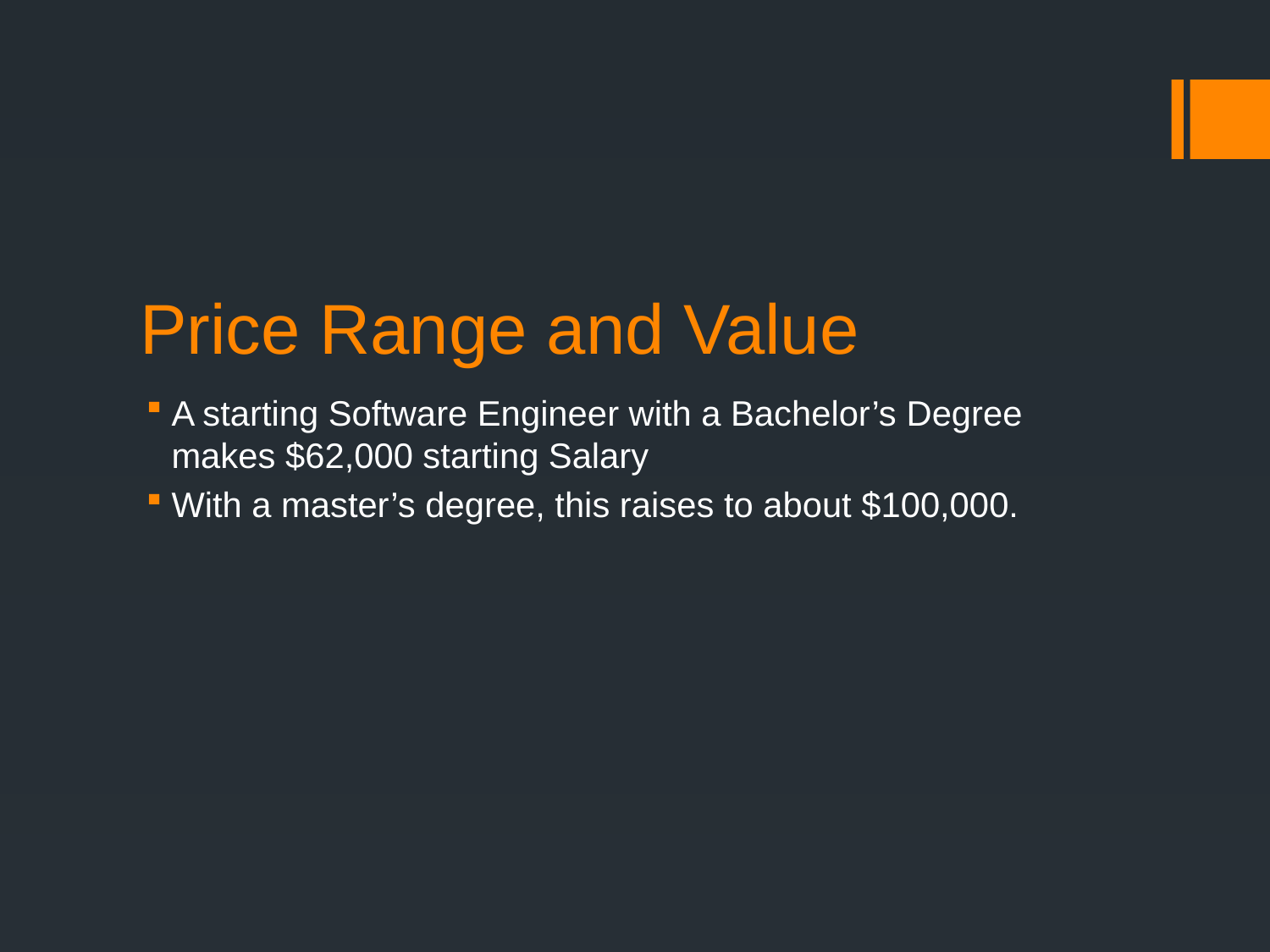

# Price Range and Value
A starting Software Engineer with a Bachelor’s Degree makes $62,000 starting Salary
With a master’s degree, this raises to about $100,000.